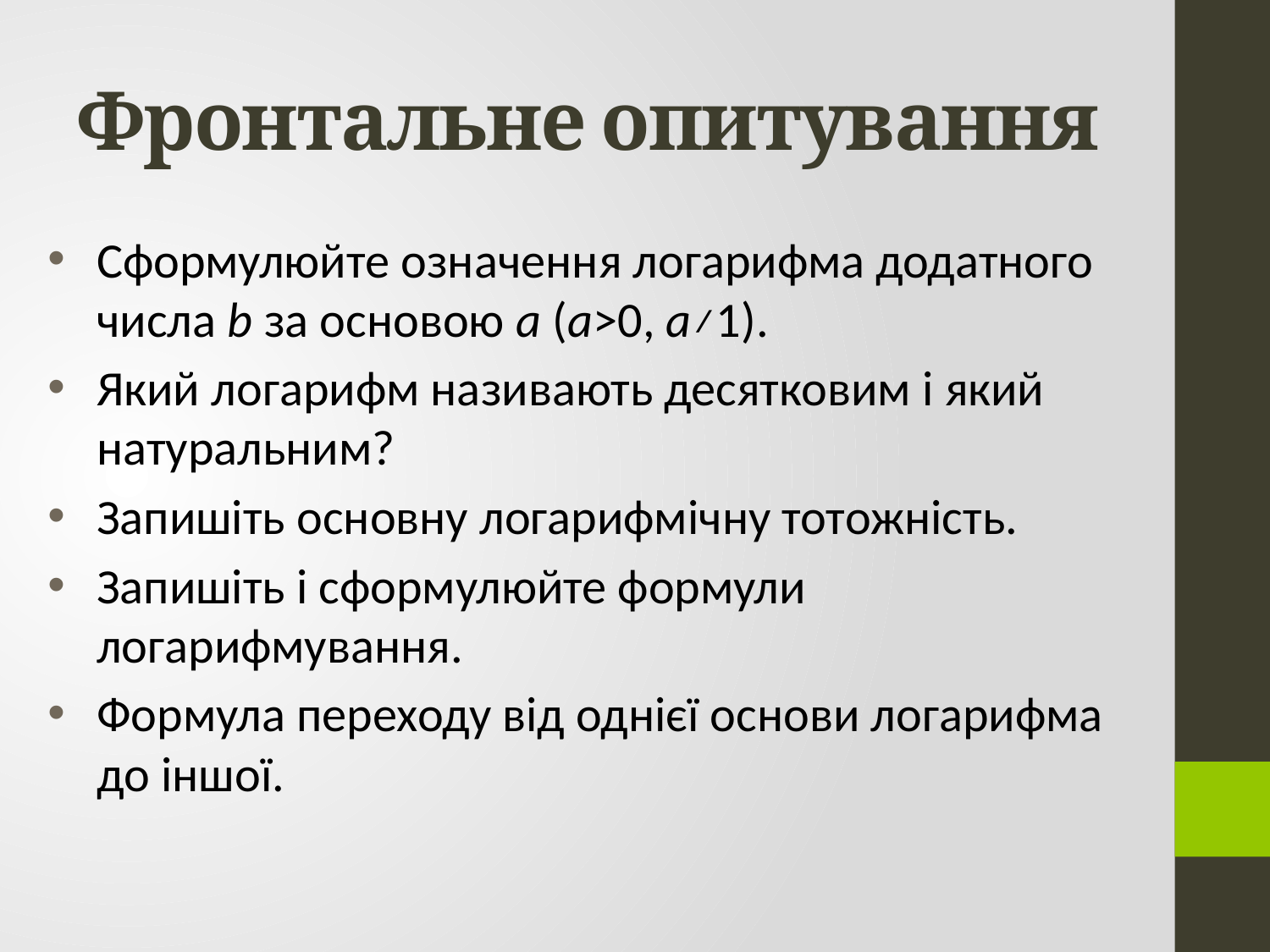

# Фронтальне опитування
Сформулюйте означення логарифма додатного числа b за основою а (а>0, а≠1).
Який логарифм називають десятковим і який натуральним?
Запишіть основну логарифмічну тотожність.
Запишіть і сформулюйте формули логарифмування.
Формула переходу від однієї основи логарифма до іншої.